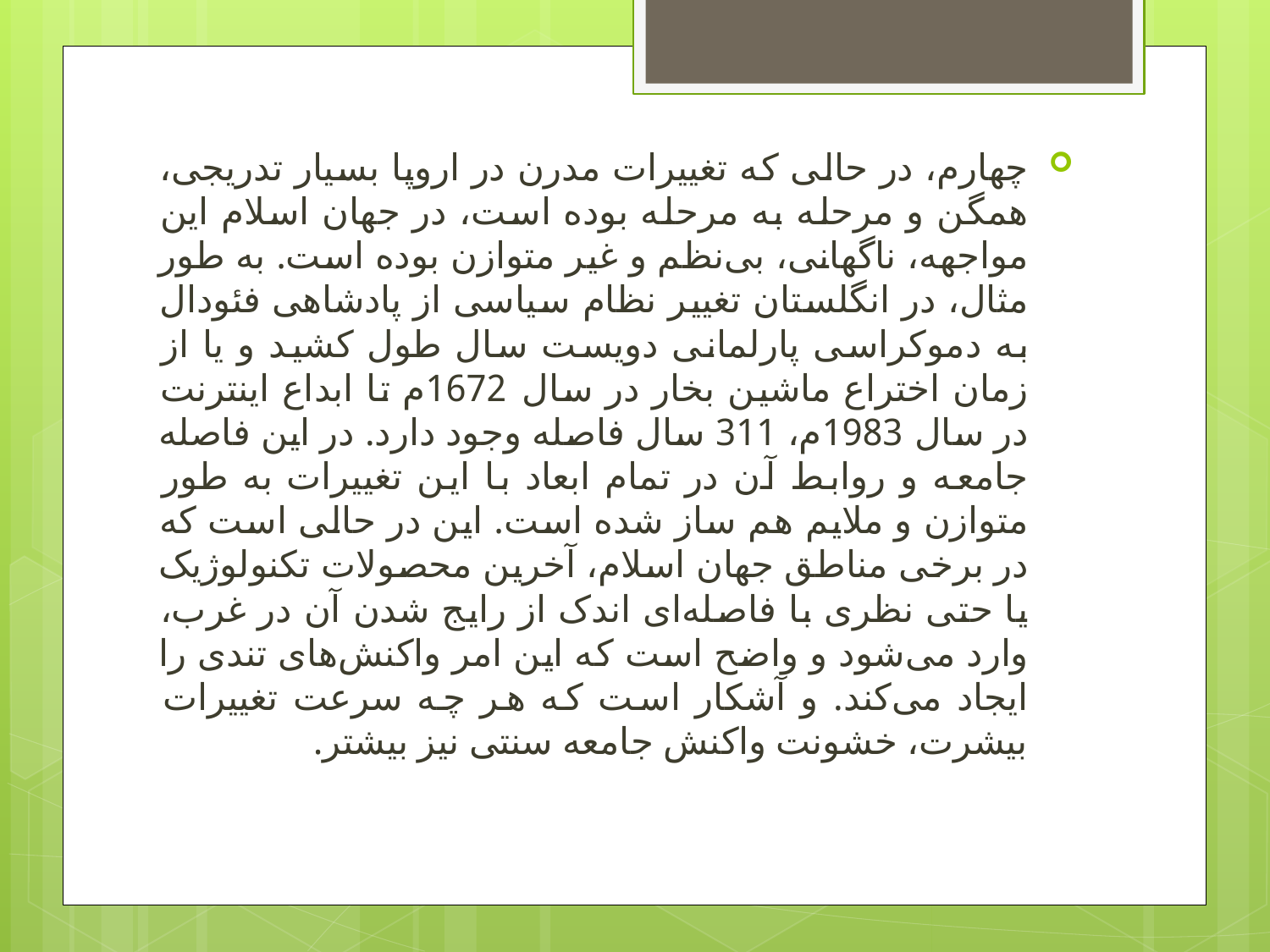

چهارم، در حالی که تغییرات مدرن در اروپا بسیار تدریجی، همگن و مرحله به مرحله بوده است، در جهان اسلام این مواجهه، ناگهانی، بی‌نظم و غیر متوازن بوده است. به طور مثال، در انگلستان تغییر نظام سیاسی از پادشاهی فئودال به دموکراسی پارلمانی دویست سال طول کشید و یا از زمان اختراع ماشین بخار در سال 1672م تا ابداع اینترنت در سال 1983م،‌ 311 سال فاصله وجود دارد. در این فاصله جامعه و روابط آن در تمام ابعاد با این تغییرات به طور متوازن و ملایم هم ساز شده است. این در حالی است که در برخی مناطق جهان اسلام، آخرین محصولات تکنولوژیک یا حتی نظری با فاصله‌ای اندک از رایج شدن آن در غرب، وارد می‌شود و واضح است که این امر واکنش‌های تندی را ایجاد می‌کند. و آشکار است که هر چه سرعت تغییرات بیشرت، خشونت واکنش جامعه سنتی نیز بیشتر.
#